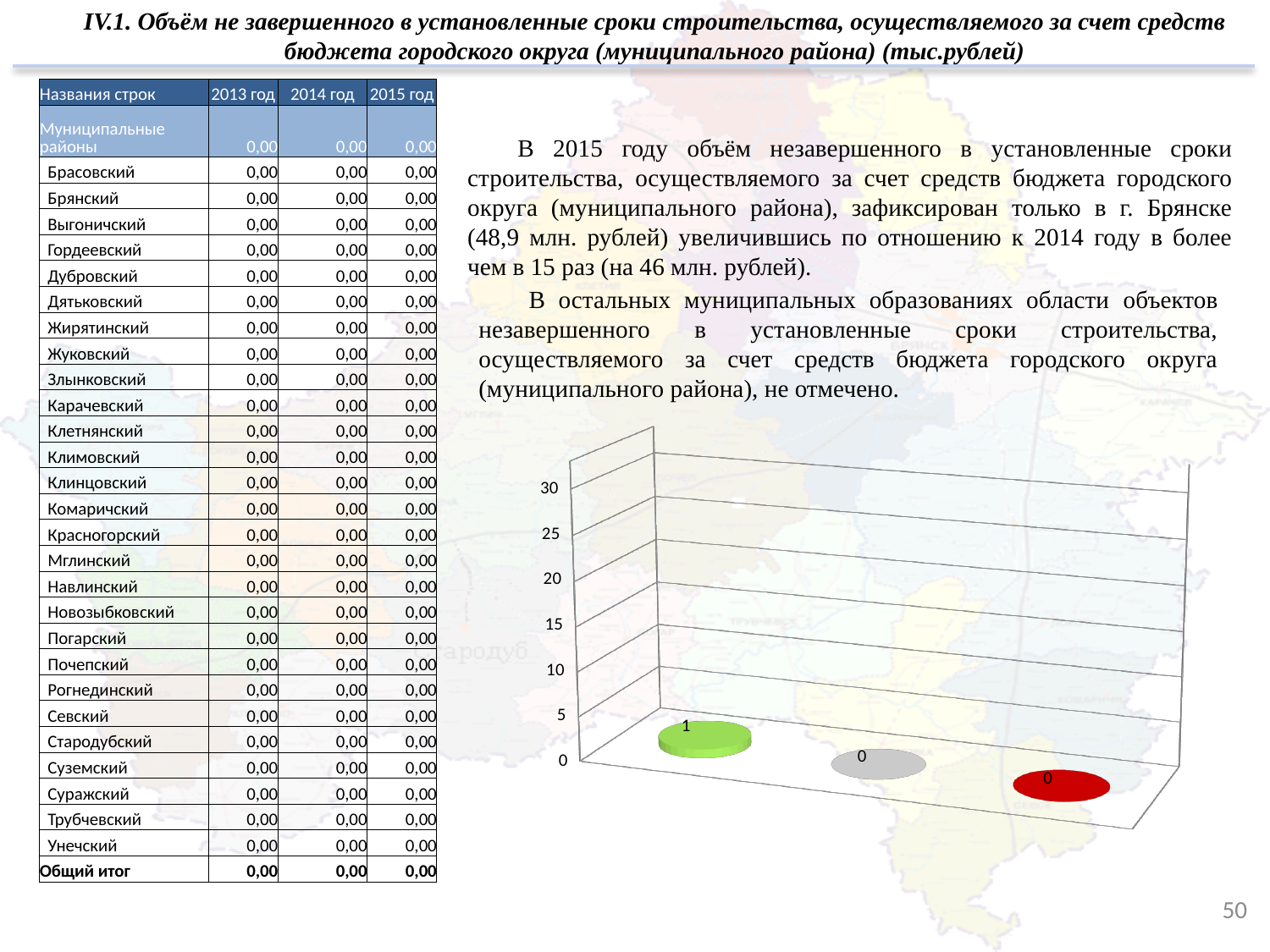

IV.1. Объём не завершенного в установленные сроки строительства, осуществляемого за счет средств бюджета городского округа (муниципального района) (тыс.рублей)
| Названия строк | 2013 год | 2014 год | 2015 год |
| --- | --- | --- | --- |
| Муниципальные районы | 0,00 | 0,00 | 0,00 |
| Брасовский | 0,00 | 0,00 | 0,00 |
| Брянский | 0,00 | 0,00 | 0,00 |
| Выгоничский | 0,00 | 0,00 | 0,00 |
| Гордеевский | 0,00 | 0,00 | 0,00 |
| Дубровский | 0,00 | 0,00 | 0,00 |
| Дятьковский | 0,00 | 0,00 | 0,00 |
| Жирятинский | 0,00 | 0,00 | 0,00 |
| Жуковский | 0,00 | 0,00 | 0,00 |
| Злынковский | 0,00 | 0,00 | 0,00 |
| Карачевский | 0,00 | 0,00 | 0,00 |
| Клетнянский | 0,00 | 0,00 | 0,00 |
| Климовский | 0,00 | 0,00 | 0,00 |
| Клинцовский | 0,00 | 0,00 | 0,00 |
| Комаричский | 0,00 | 0,00 | 0,00 |
| Красногорский | 0,00 | 0,00 | 0,00 |
| Мглинский | 0,00 | 0,00 | 0,00 |
| Навлинский | 0,00 | 0,00 | 0,00 |
| Новозыбковский | 0,00 | 0,00 | 0,00 |
| Погарский | 0,00 | 0,00 | 0,00 |
| Почепский | 0,00 | 0,00 | 0,00 |
| Рогнединский | 0,00 | 0,00 | 0,00 |
| Севский | 0,00 | 0,00 | 0,00 |
| Стародубский | 0,00 | 0,00 | 0,00 |
| Суземский | 0,00 | 0,00 | 0,00 |
| Суражский | 0,00 | 0,00 | 0,00 |
| Трубчевский | 0,00 | 0,00 | 0,00 |
| Унечский | 0,00 | 0,00 | 0,00 |
| Общий итог | 0,00 | 0,00 | 0,00 |
В 2015 году объём незавершенного в установленные сроки строительства, осуществляемого за счет средств бюджета городского округа (муниципального района), зафиксирован только в г. Брянске (48,9 млн. рублей) увеличившись по отношению к 2014 году в более чем в 15 раз (на 46 млн. рублей).
В остальных муниципальных образованиях области объектов незавершенного в установленные сроки строительства, осуществляемого за счет средств бюджета городского округа (муниципального района), не отмечено.

[unsupported chart]

50